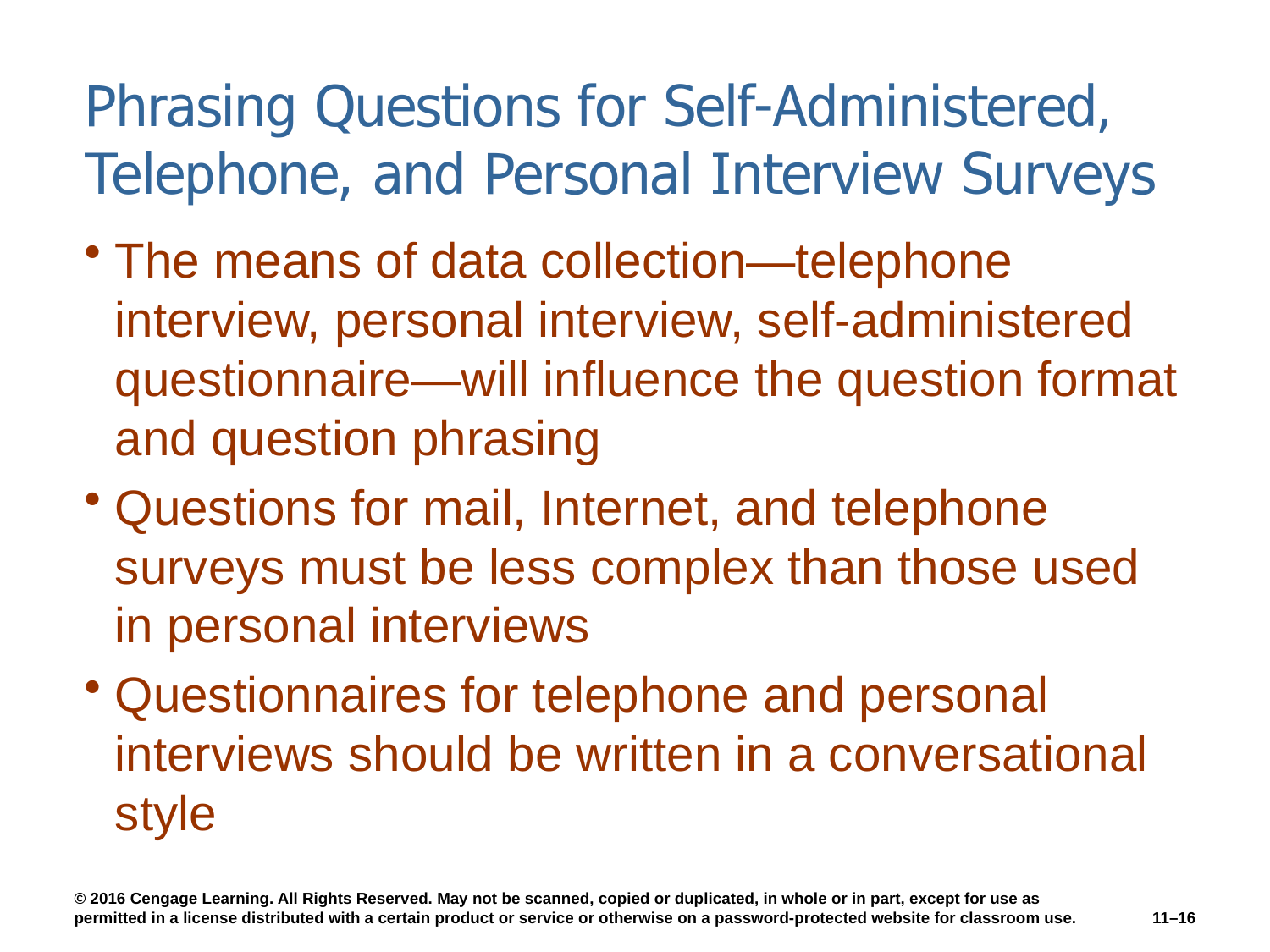

# Phrasing Questions for Self-Administered, Telephone, and Personal Interview Surveys
The means of data collection—telephone interview, personal interview, self-administered questionnaire—will influence the question format and question phrasing
Questions for mail, Internet, and telephone surveys must be less complex than those used in personal interviews
Questionnaires for telephone and personal interviews should be written in a conversational style

11–16
© 2016 Cengage Learning. All Rights Reserved. May not be scanned, copied or duplicated, in whole or in part, except for use as permitted in a license distributed with a certain product or service or otherwise on a password-protected website for classroom use.